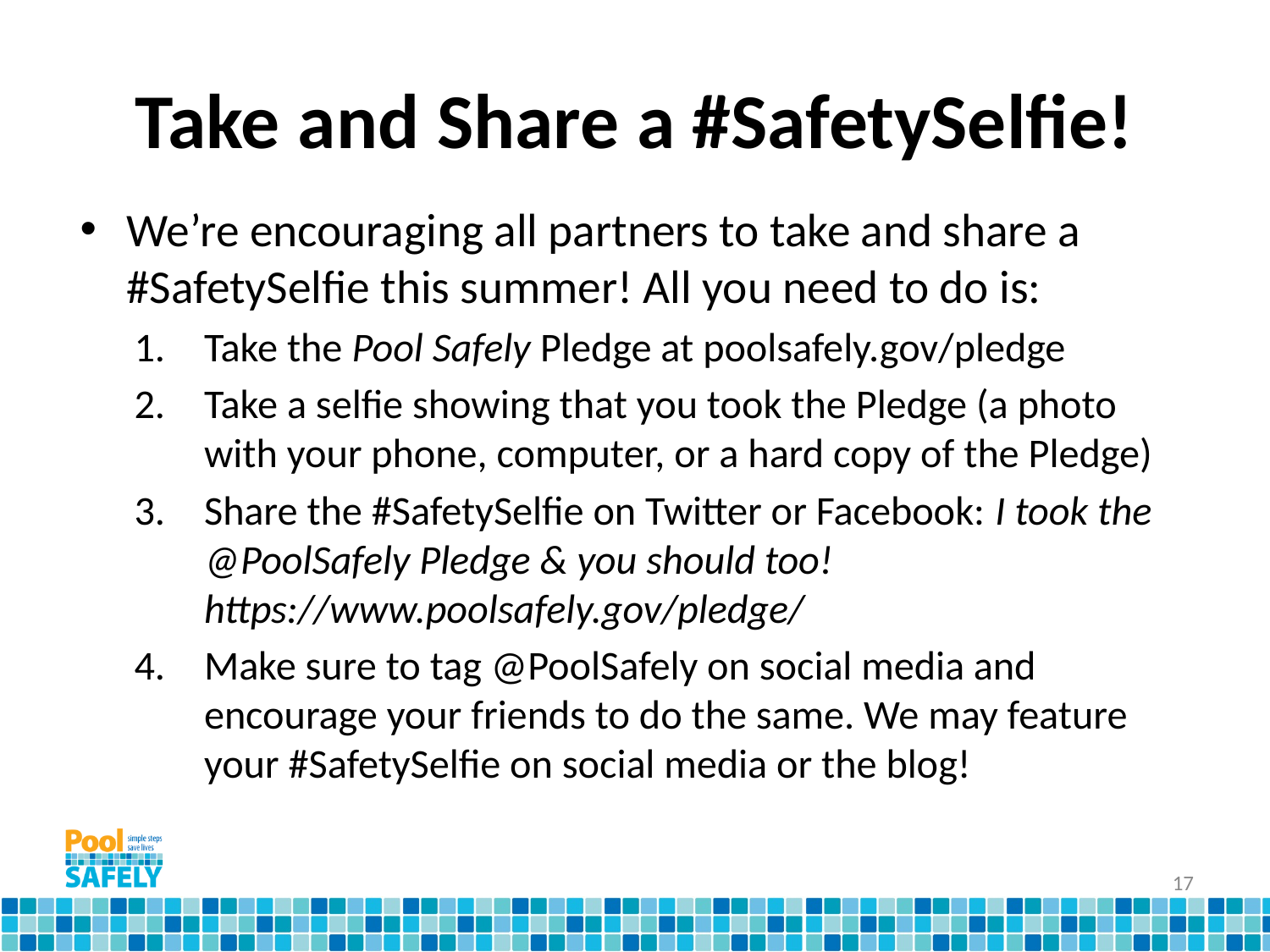

# Take and Share a #SafetySelfie!
We’re encouraging all partners to take and share a #SafetySelfie this summer! All you need to do is:
Take the Pool Safely Pledge at poolsafely.gov/pledge
Take a selfie showing that you took the Pledge (a photo with your phone, computer, or a hard copy of the Pledge)
Share the #SafetySelfie on Twitter or Facebook: I took the @PoolSafely Pledge & you should too! https://www.poolsafely.gov/pledge/
Make sure to tag @PoolSafely on social media and encourage your friends to do the same. We may feature your #SafetySelfie on social media or the blog!